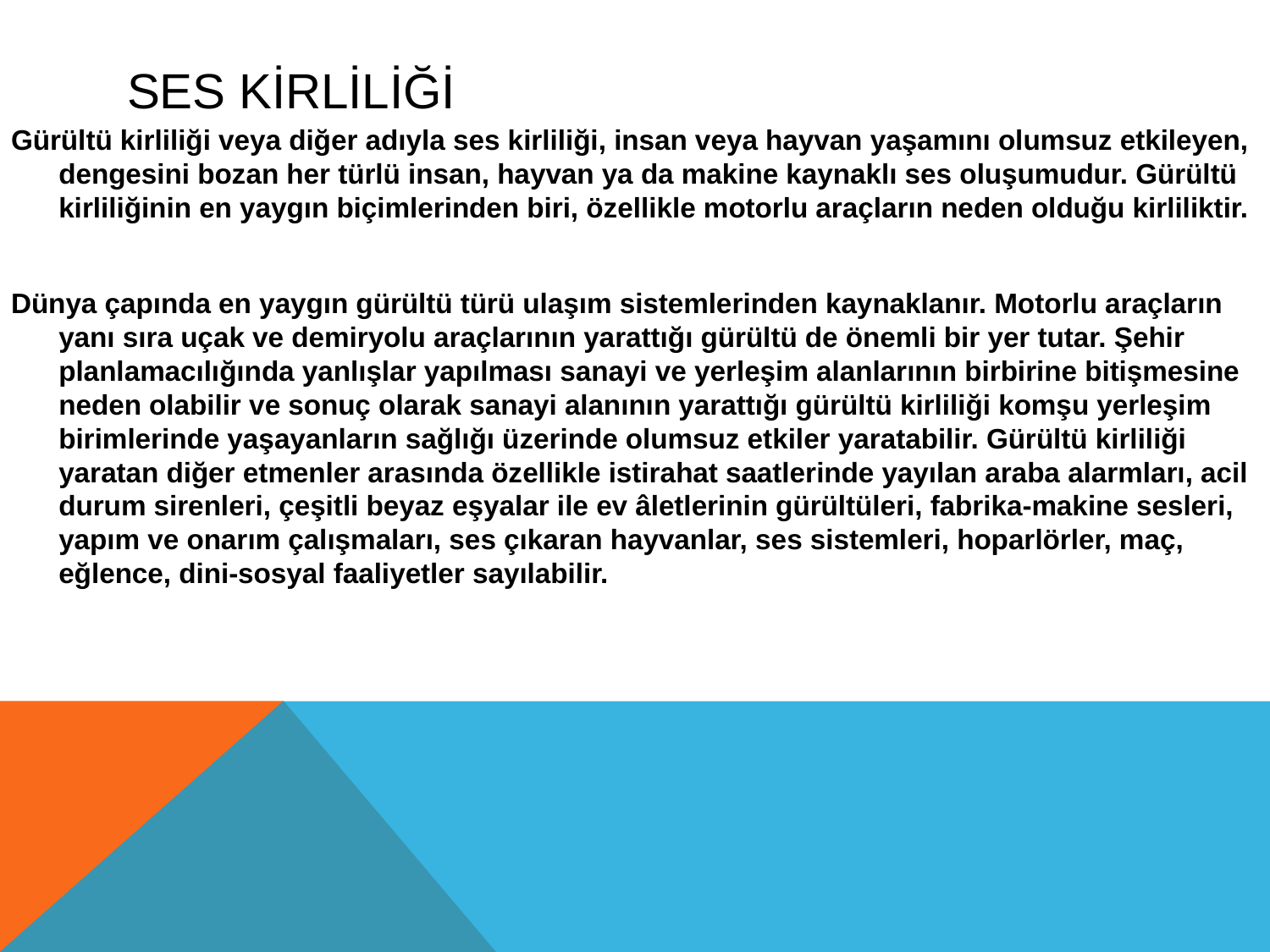

# Ses kirliliği
Gürültü kirliliği veya diğer adıyla ses kirliliği, insan veya hayvan yaşamını olumsuz etkileyen, dengesini bozan her türlü insan, hayvan ya da makine kaynaklı ses oluşumudur. Gürültü kirliliğinin en yaygın biçimlerinden biri, özellikle motorlu araçların neden olduğu kirliliktir.

Dünya çapında en yaygın gürültü türü ulaşım sistemlerinden kaynaklanır. Motorlu araçların yanı sıra uçak ve demiryolu araçlarının yarattığı gürültü de önemli bir yer tutar. Şehir planlamacılığında yanlışlar yapılması sanayi ve yerleşim alanlarının birbirine bitişmesine neden olabilir ve sonuç olarak sanayi alanının yarattığı gürültü kirliliği komşu yerleşim birimlerinde yaşayanların sağlığı üzerinde olumsuz etkiler yaratabilir. Gürültü kirliliği yaratan diğer etmenler arasında özellikle istirahat saatlerinde yayılan araba alarmları, acil durum sirenleri, çeşitli beyaz eşyalar ile ev âletlerinin gürültüleri, fabrika-makine sesleri, yapım ve onarım çalışmaları, ses çıkaran hayvanlar, ses sistemleri, hoparlörler, maç, eğlence, dini-sosyal faaliyetler sayılabilir.